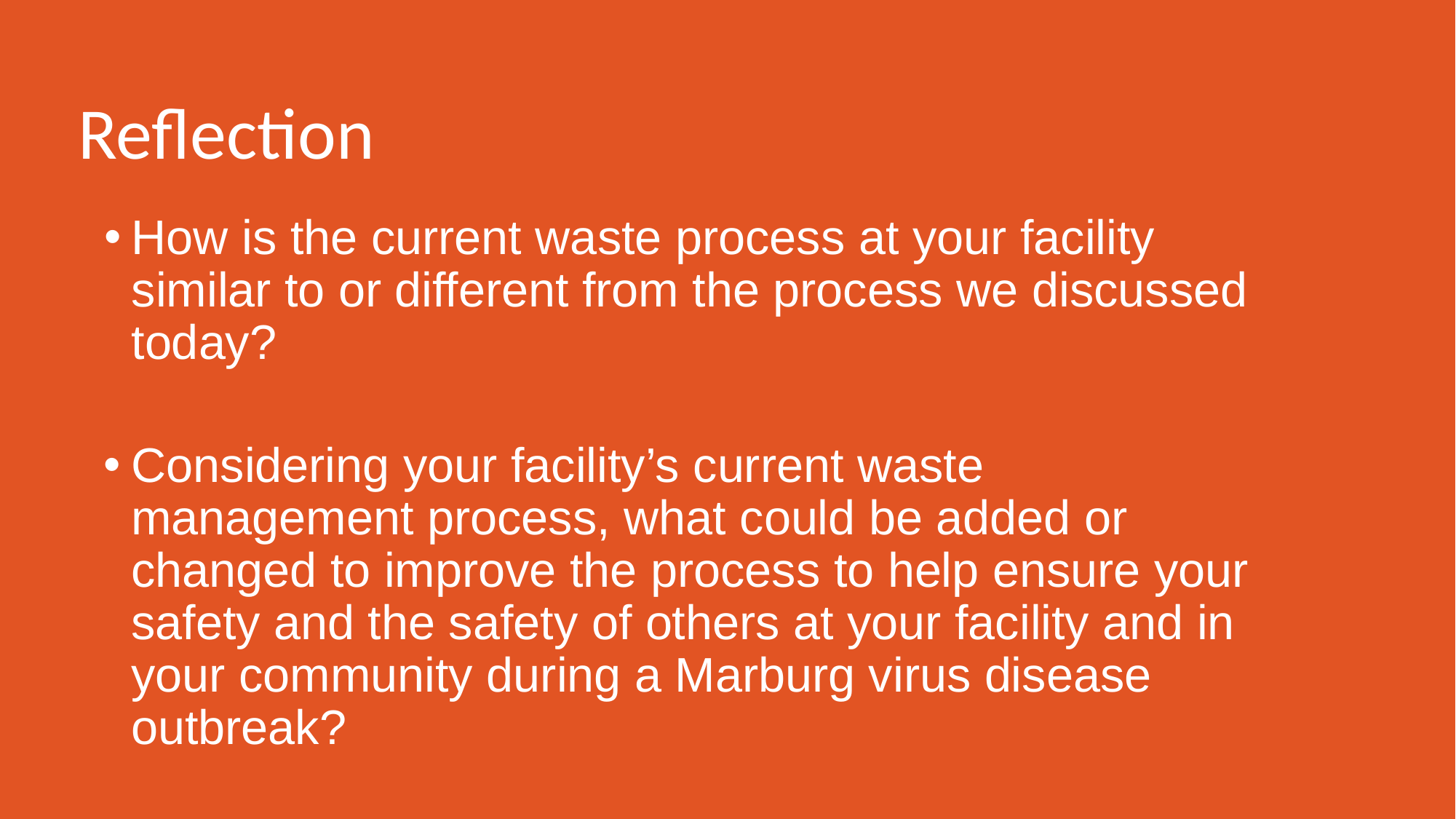

# Reflection
How is the current waste process at your facility similar to or different from the process we discussed today?

Considering your facility’s current waste management process, what could be added or changed to improve the process to help ensure your safety and the safety of others at your facility and in your community during a Marburg virus disease outbreak?